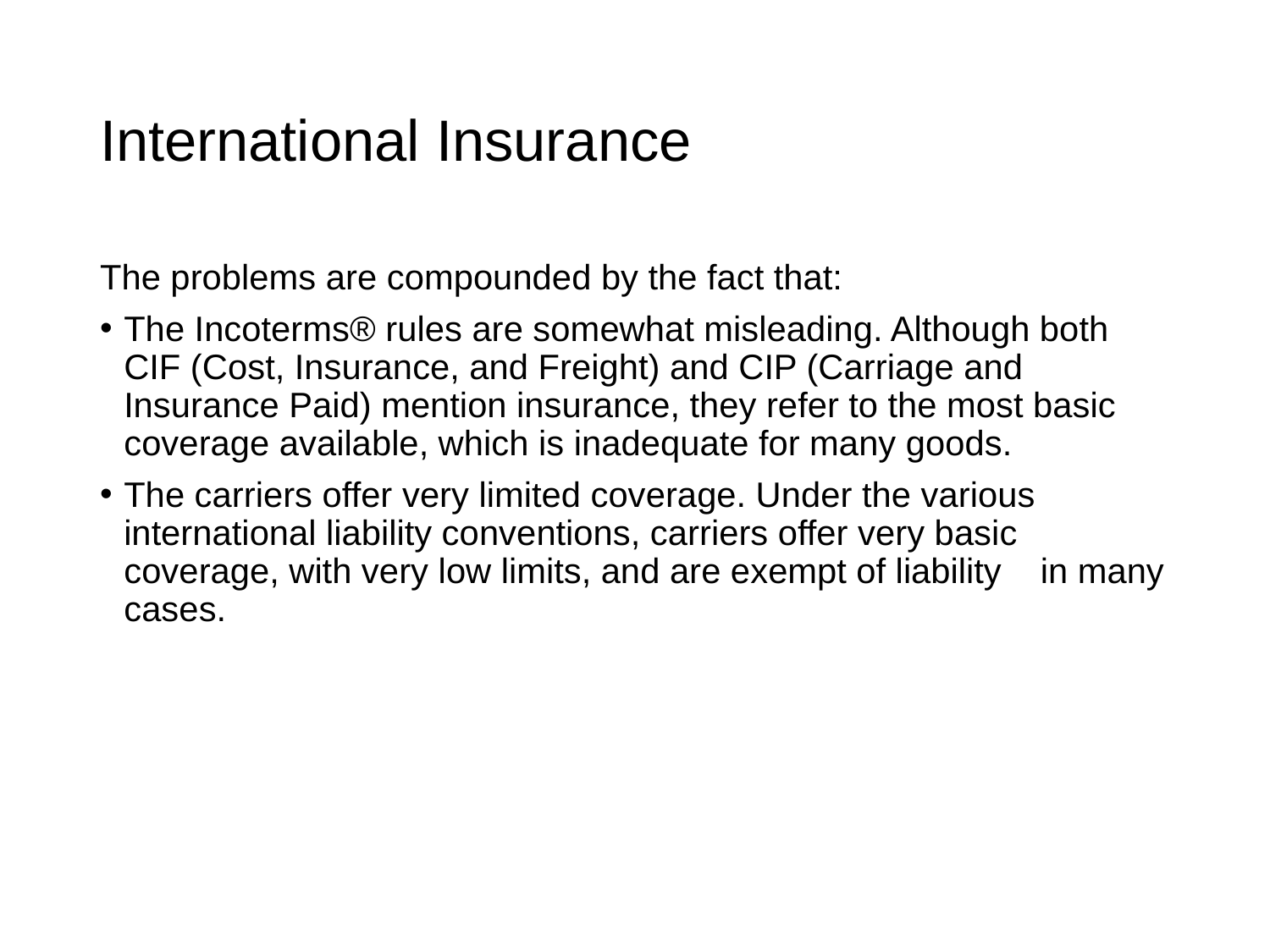

# International Insurance
The problems are compounded by the fact that:
The Incoterms® rules are somewhat misleading. Although both CIF (Cost, Insurance, and Freight) and CIP (Carriage and Insurance Paid) mention insurance, they refer to the most basic coverage available, which is inadequate for many goods.
The carriers offer very limited coverage. Under the various international liability conventions, carriers offer very basic coverage, with very low limits, and are exempt of liability    in many cases.